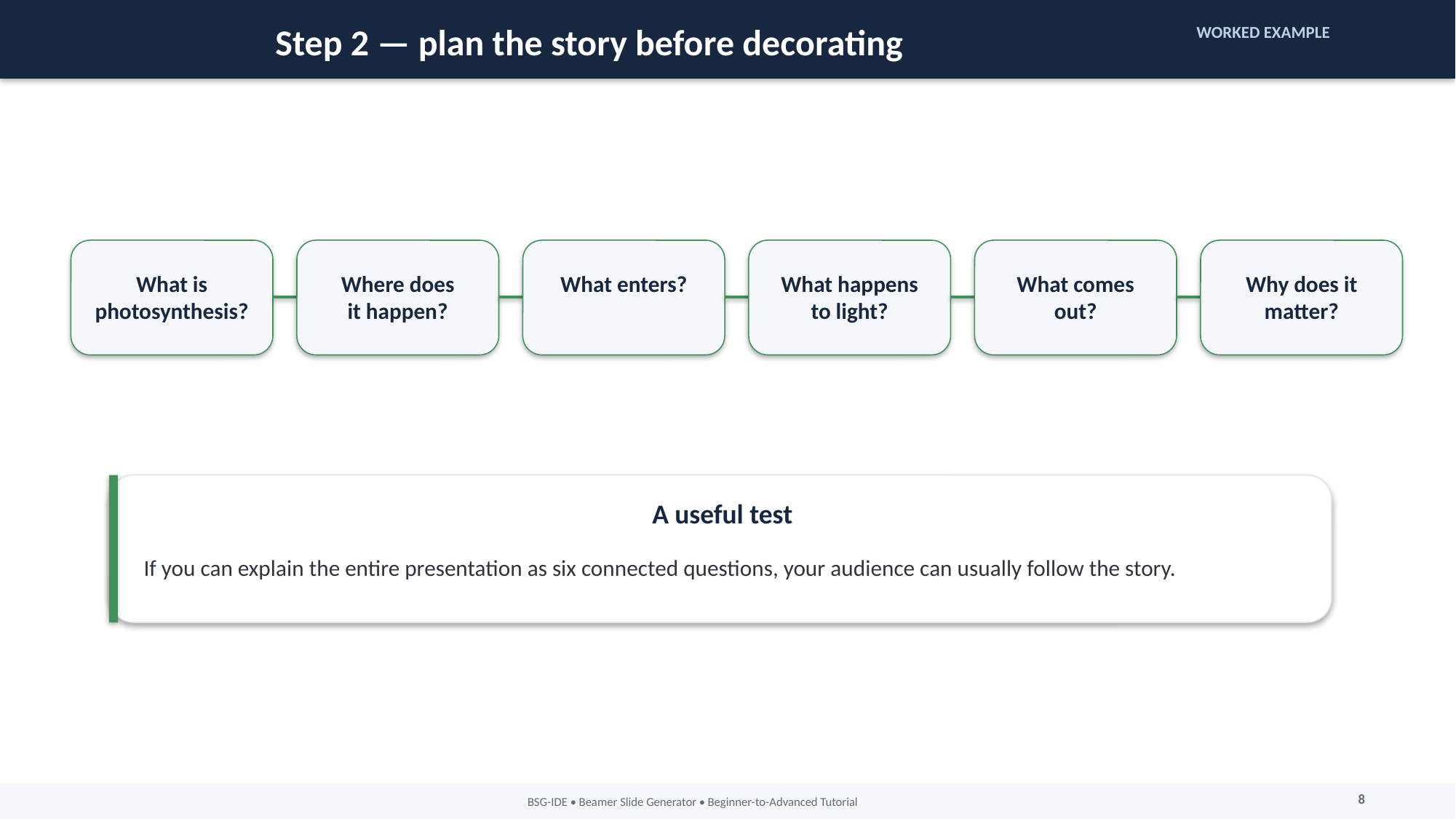

Step 2 — plan the story before decorating
WORKED EXAMPLE

What is
photosynthesis?
Where does
it happen?
What enters?
What happens
to light?
What comes
out?
Why does it
matter?

A useful test
If you can explain the entire presentation as six connected questions, your audience can usually follow the story.

8
BSG-IDE • Beamer Slide Generator • Beginner-to-Advanced Tutorial